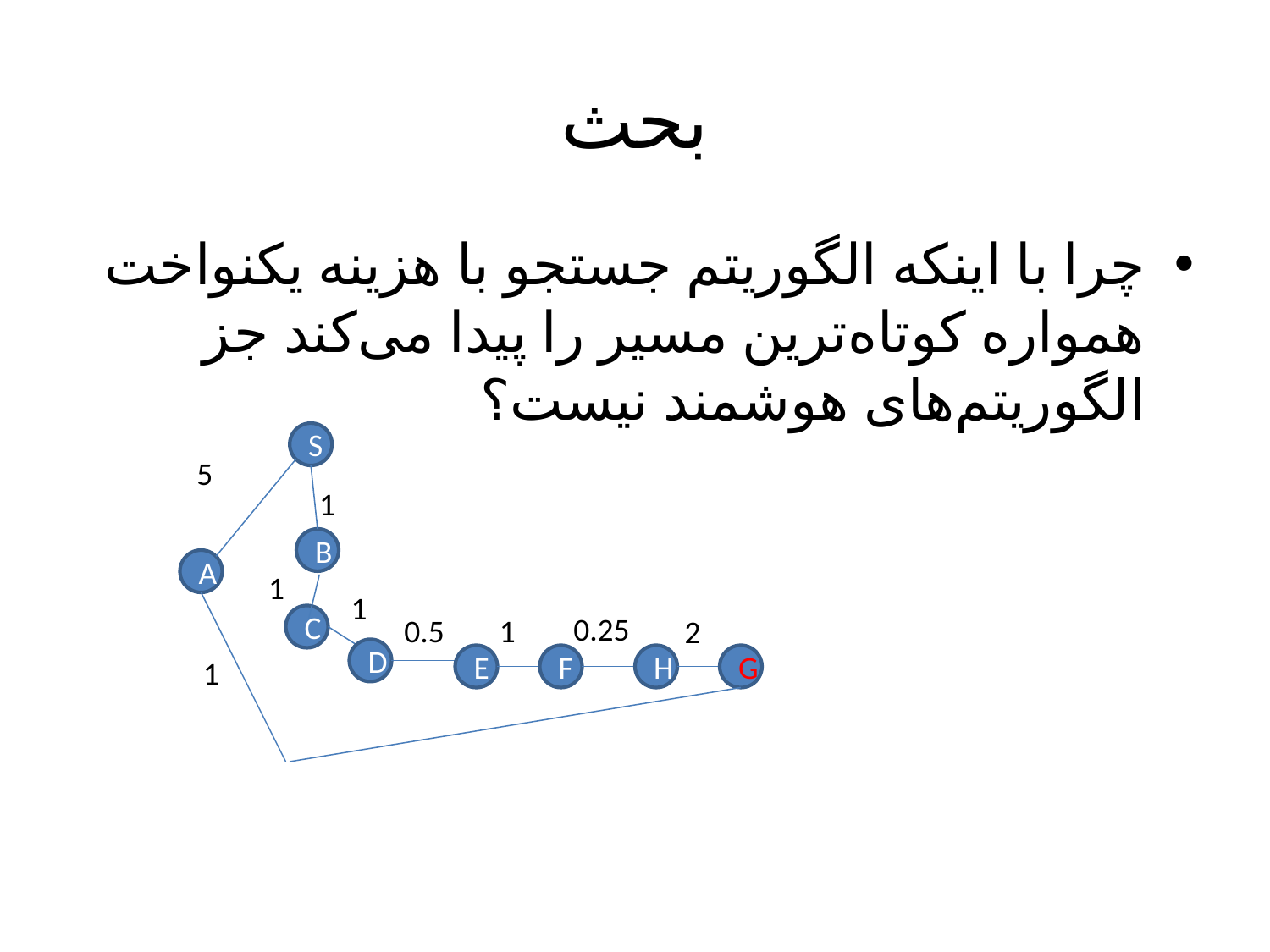

# بحث
چرا با اینکه الگوریتم جستجو با هزینه یکنواخت همواره کوتاه‌ترین مسیر را پیدا می‌کند جز الگوریتم‌های هوشمند نیست؟
S
5
1
B
A
1
1
0.25
0.5
1
C
2
D
E
F
H
G
1